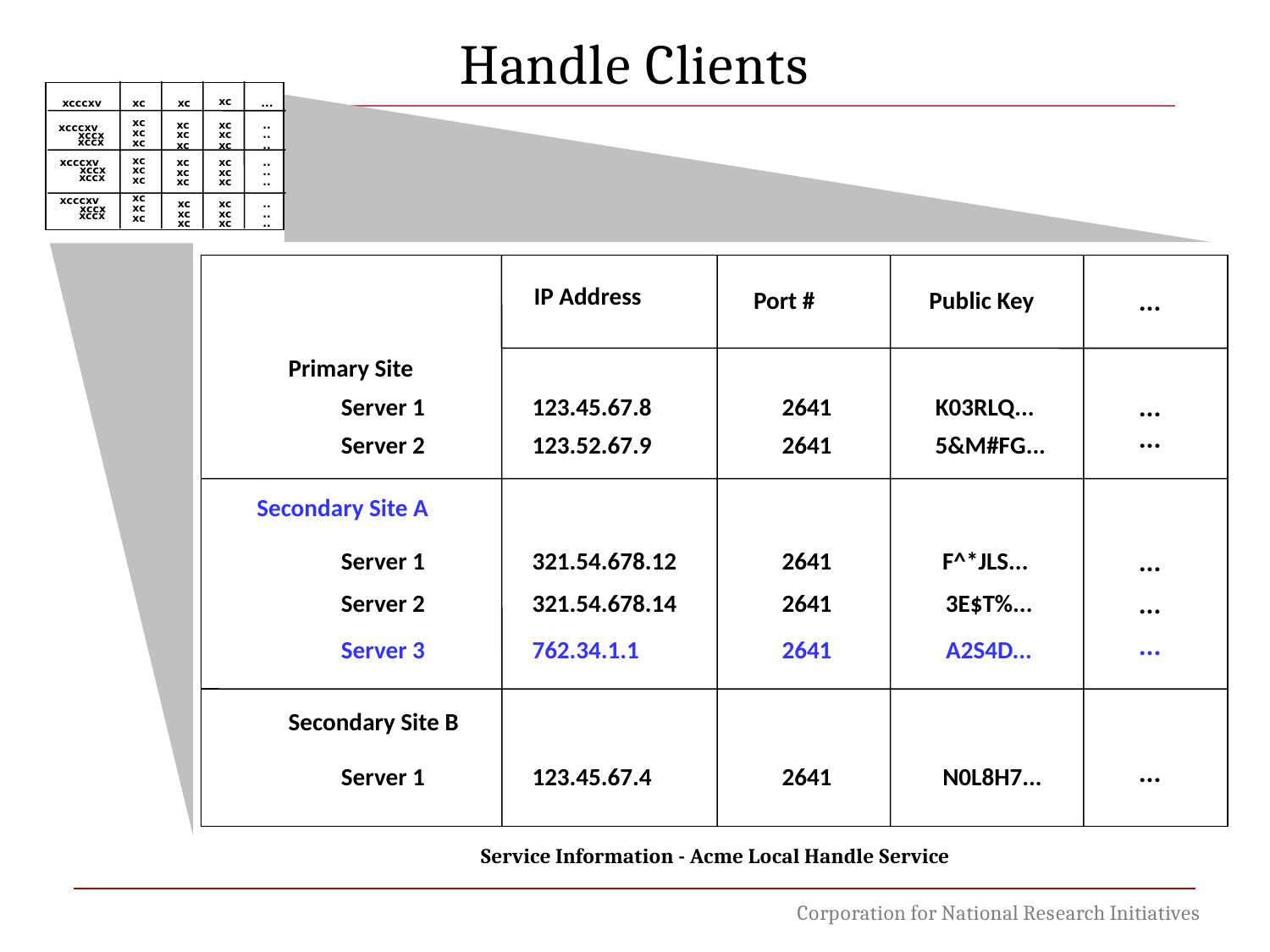

Handle Clients

xc
xcccxv
xc
xc
...
xc

xc
xc
xc
xc
xc
xc
..
..
..
xcccxv
xccx
xccx
xc
xc
xc
xcccxv
xccx
xccx
xc
xc
xc
xc
xc
xc
..
..
..

xc
xc
xc
xc
xc
xcccxv
xccx
xccx
xc
xc
xc
xc
xc
xc
..
..
..

IP Address
...
Port #
Public Key
Primary Site

...
Server 1
123.45.67.8
2641
K03RLQ...
...
Server 2
123.52.67.9
2641
5&M#FG...

Secondary Site A
...
Server 1
321.54.678.12
2641
F^*JLS...
...
Server 2
321.54.678.14
2641
3E$T%...
...
762.34.1.1
2641
A2S4D...
Server 3

Secondary Site B
...
Server 1
123.45.67.4
2641
N0L8H7...
Service Information - Acme Local Handle Service